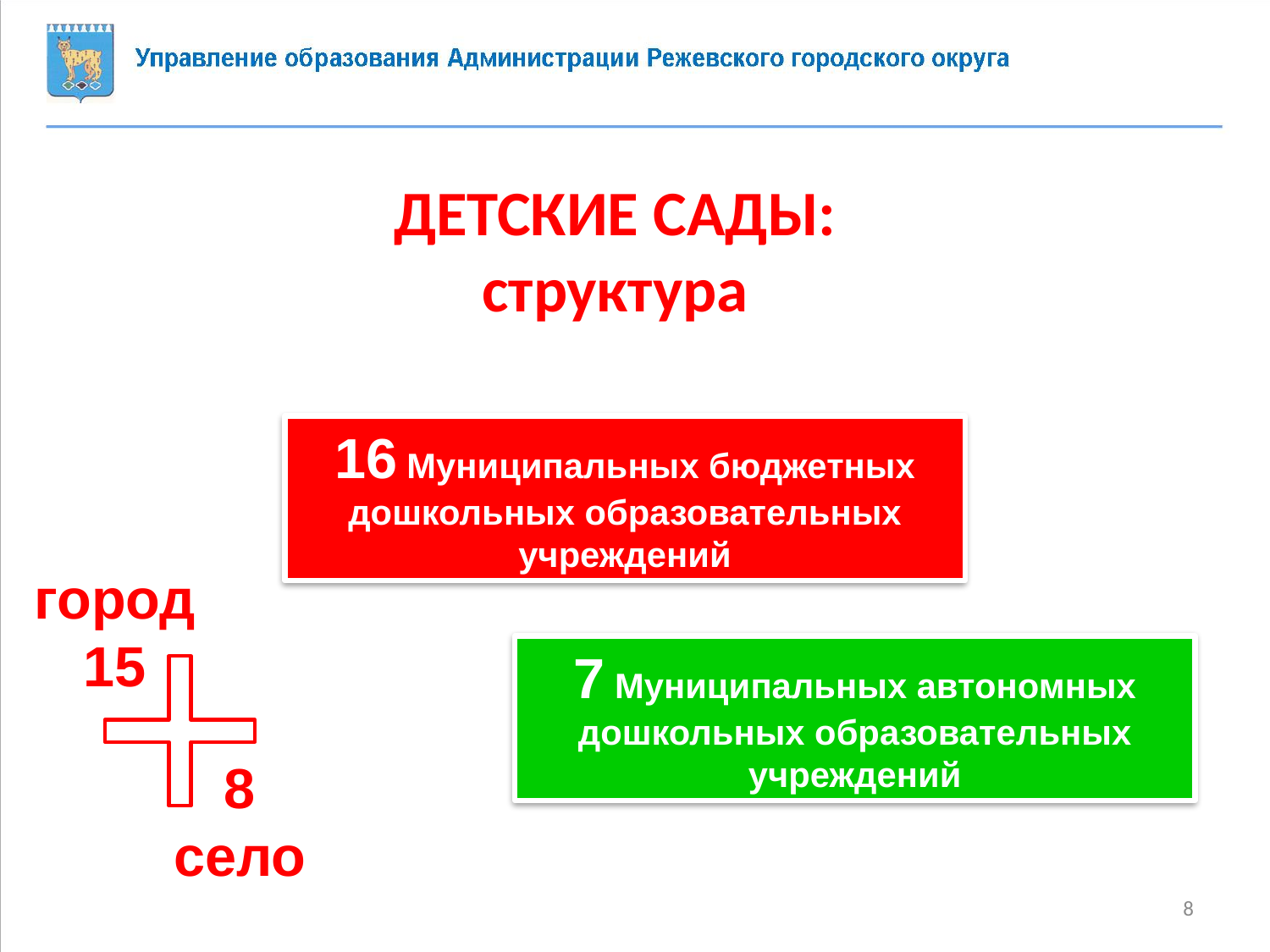

ДЕТСКИЕ САДЫ:
структура
16 Муниципальных бюджетных дошкольных образовательных учреждений
город
15
7 Муниципальных автономных дошкольных образовательных учреждений

8
село
8